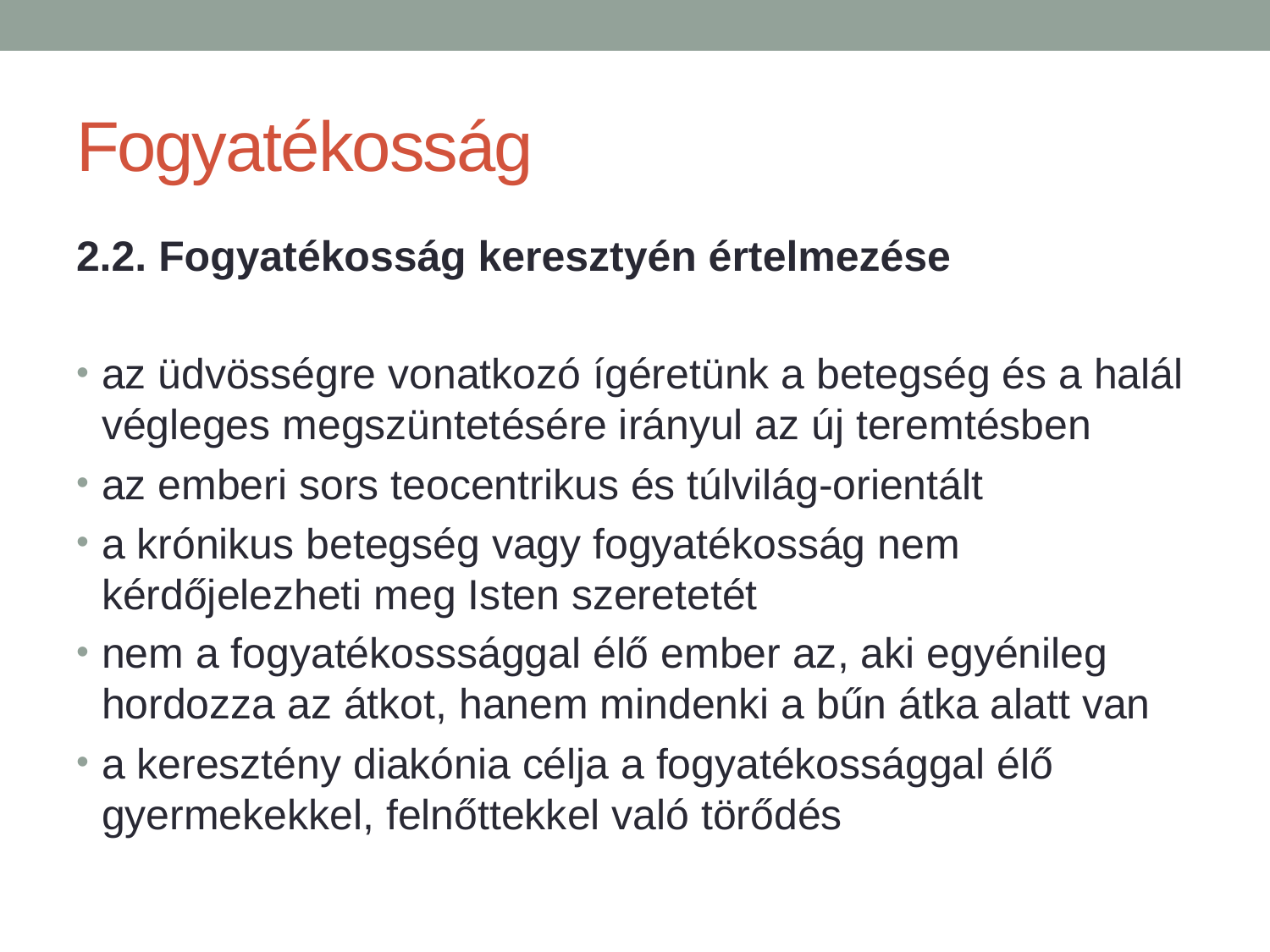

# Fogyatékosság
2.2. Fogyatékosság keresztyén értelmezése

az üdvösségre vonatkozó ígéretünk a betegség és a halál végleges megszüntetésére irányul az új teremtésben
az emberi sors teocentrikus és túlvilág-orientált
a krónikus betegség vagy fogyatékosság nem kérdőjelezheti meg Isten szeretetét
nem a fogyatékosssággal élő ember az, aki egyénileg hordozza az átkot, hanem mindenki a bűn átka alatt van
a keresztény diakónia célja a fogyatékossággal élő gyermekekkel, felnőttekkel való törődés